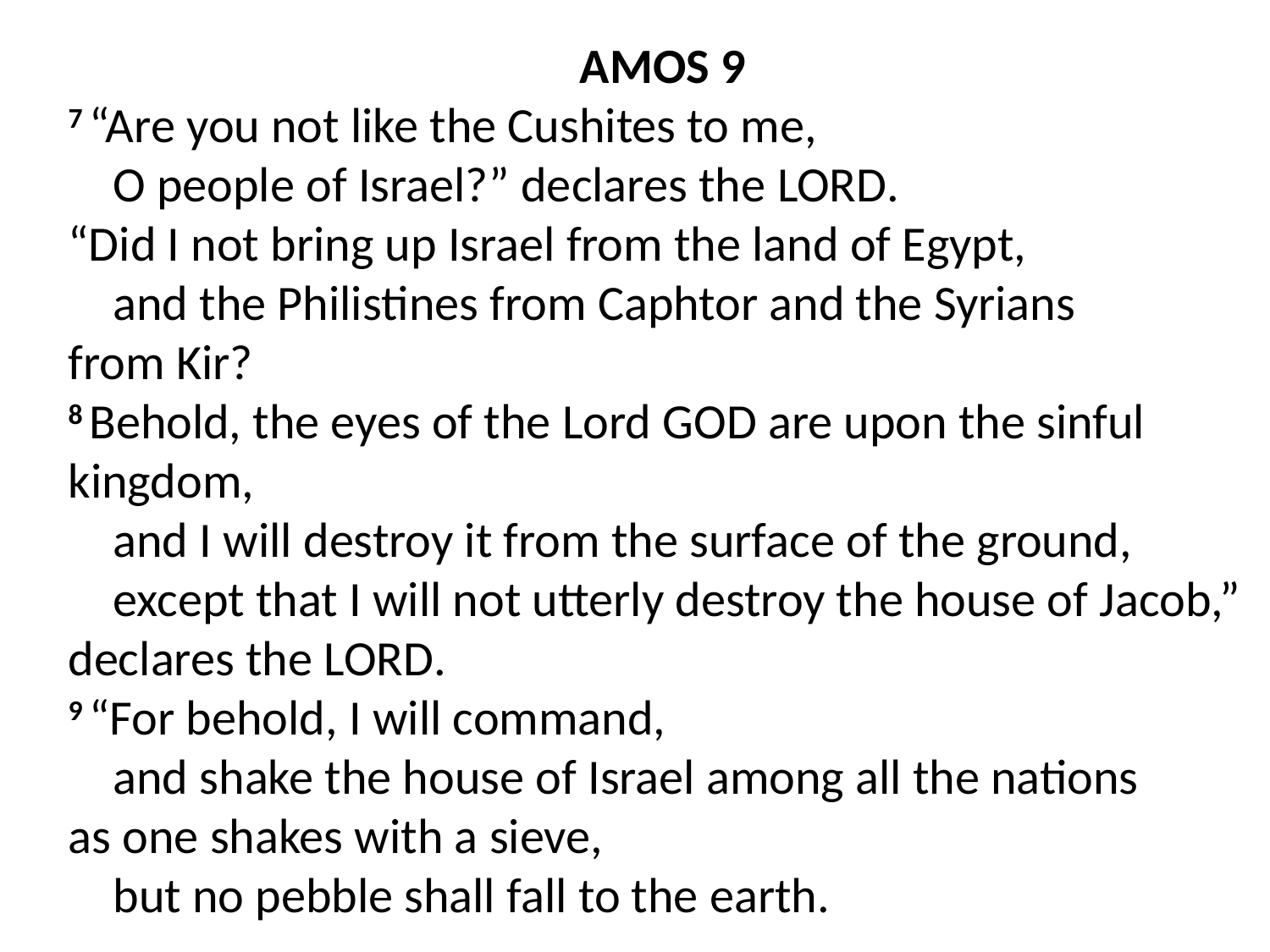

AMOS 9
7 “Are you not like the Cushites to me,
    O people of Israel?” declares the Lord.
“Did I not bring up Israel from the land of Egypt,
    and the Philistines from Caphtor and the Syrians from Kir?
8 Behold, the eyes of the Lord God are upon the sinful kingdom,
    and I will destroy it from the surface of the ground,
    except that I will not utterly destroy the house of Jacob,”
declares the Lord.
9 “For behold, I will command,
    and shake the house of Israel among all the nations
as one shakes with a sieve,
    but no pebble shall fall to the earth.
#